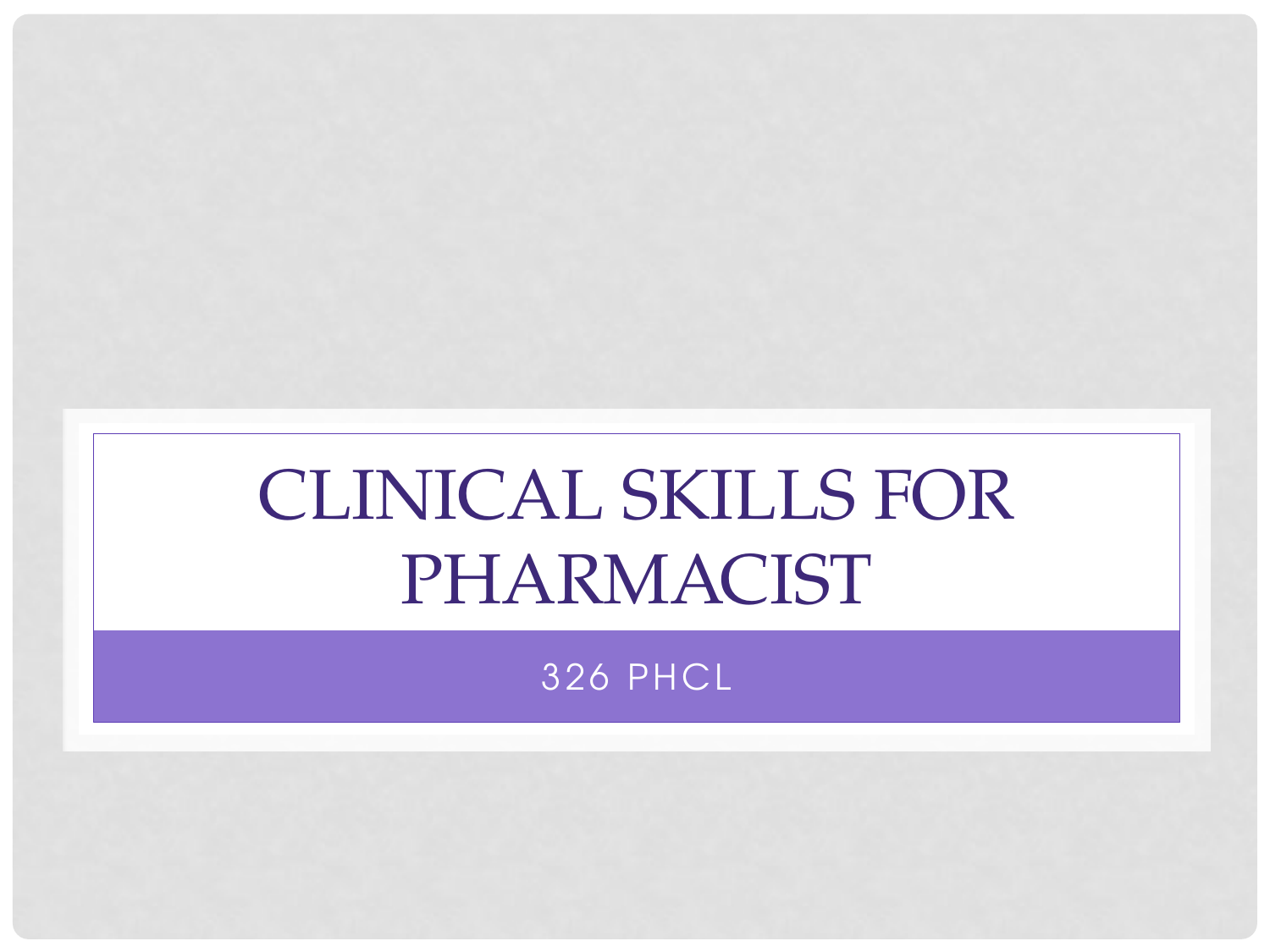

# Clinical skills for pharmacist
326 PHCL